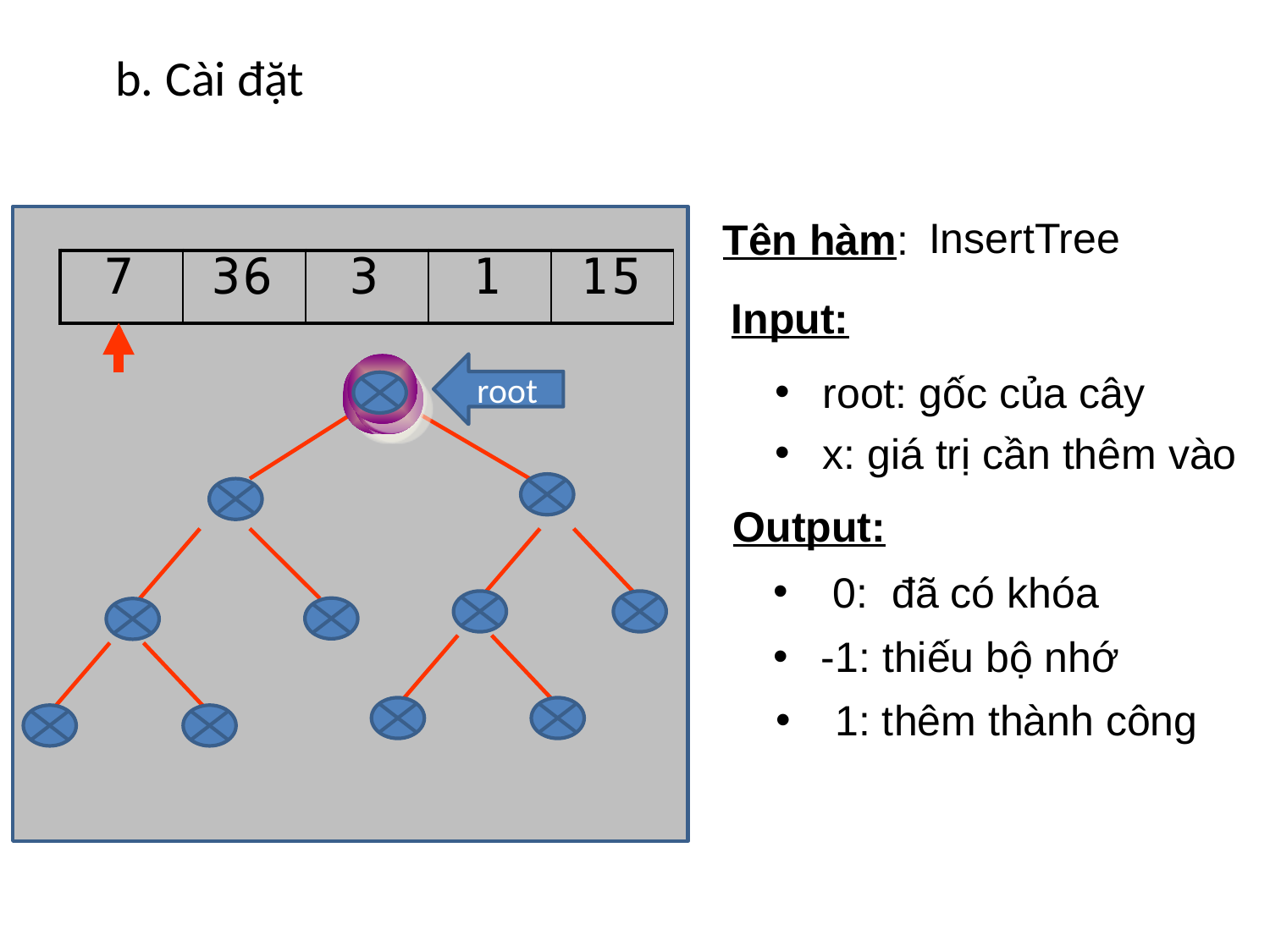

# b. Cài đặt
InsertTree

Tên hàm:
| 7 | 36 | 3 | 1 | 15 |
| --- | --- | --- | --- | --- |
Input:

7
root
15
root: gốc của cây
1
3
36

x: giá trị cần thêm vào

Output:

 0:  đã có khóa

-1: thiếu bộ nhớ

 1: thêm thành công